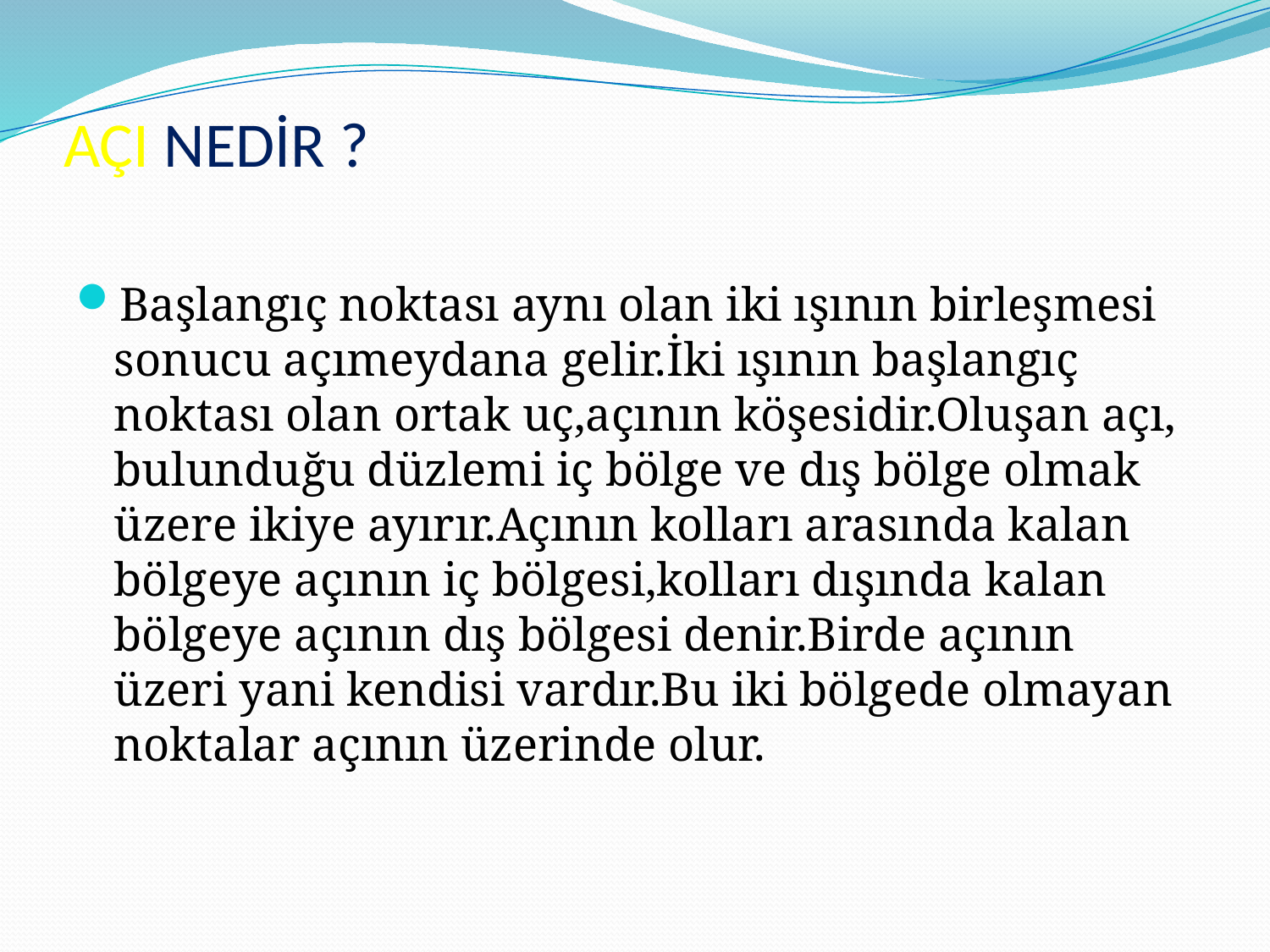

# AÇI NEDİR ?
Başlangıç noktası aynı olan iki ışının birleşmesi sonucu açımeydana gelir.İki ışının başlangıç noktası olan ortak uç,açının köşesidir.Oluşan açı, bulunduğu düzlemi iç bölge ve dış bölge olmak üzere ikiye ayırır.Açının kolları arasında kalan bölgeye açının iç bölgesi,kolları dışında kalan bölgeye açının dış bölgesi denir.Birde açının üzeri yani kendisi vardır.Bu iki bölgede olmayan noktalar açının üzerinde olur.